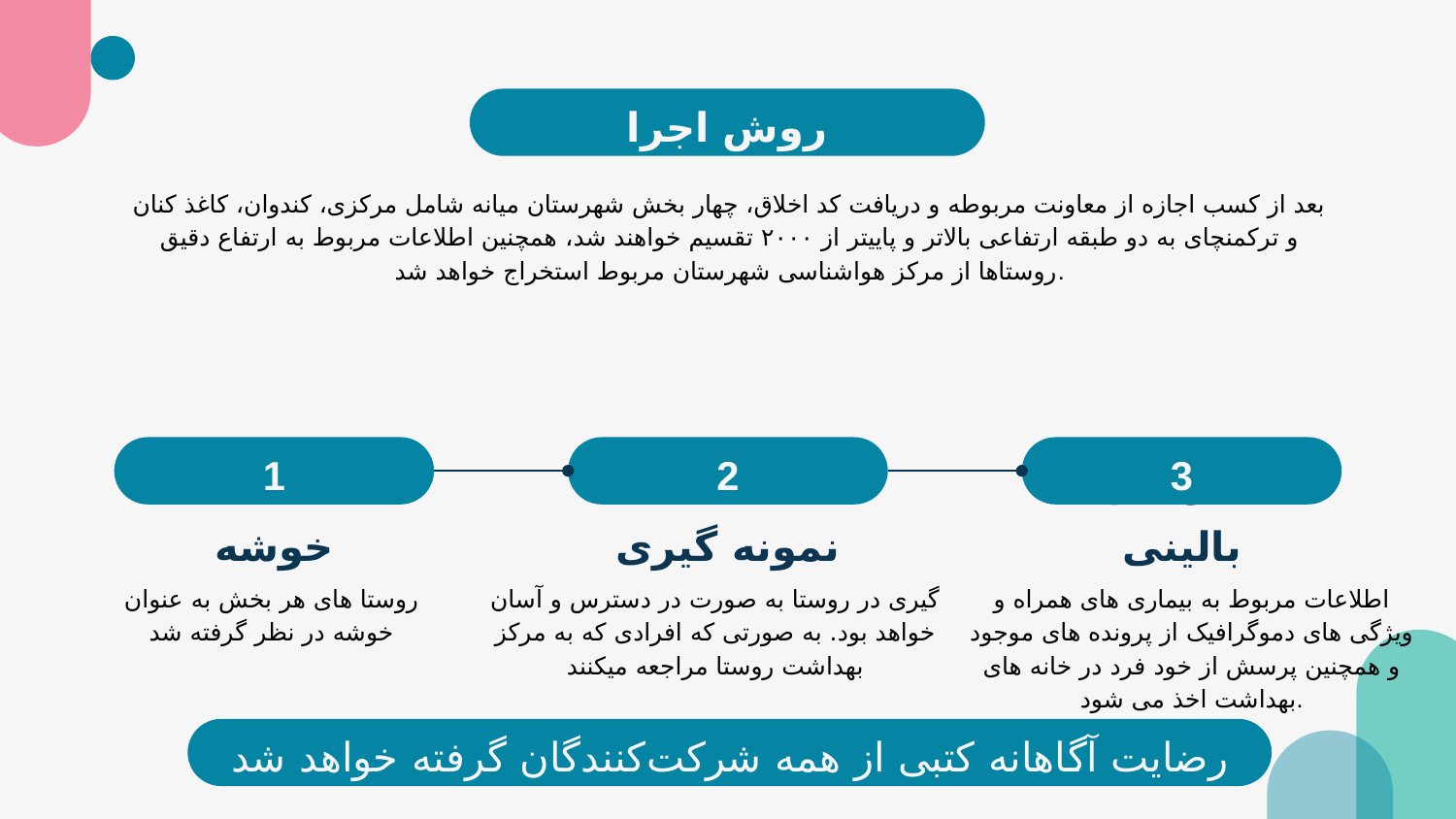

روش اجرا
بعد از کسب اجازه از معاونت مربوطه و دریافت کد اخلاق، چهار بخش شهرستان میانه شامل مرکزی، کندوان، کاغذ کنان و ترکمنچای به دو طبقه ارتفاعی بالاتر و پاییتر از ۲۰۰۰ تقسیم خواهند شد، همچنین اطلاعات مربوط به ارتفاع دقیق روستاها از مرکز هواشناسی شهرستان مربوط استخراج خواهد شد.
1
2
3
خوشه
نمونه گیری
اطلاعات بالینی
روستا های هر بخش به عنوان خوشه در نظر گرفته شد
گیری در روستا به صورت در دسترس و آسان خواهد بود. به صورتی که افرادی که به مرکز بهداشت روستا مراجعه میکنند
اطلاعات مربوط به بیماری های همراه و ویژگی های دموگرافیک از پرونده های موجود و همچنین پرسش از خود فرد در خانه های بهداشت اخذ می شود.
رضایت آگاهانه کتبی از همه شرکت‌کنندگان گرفته خواهد شد